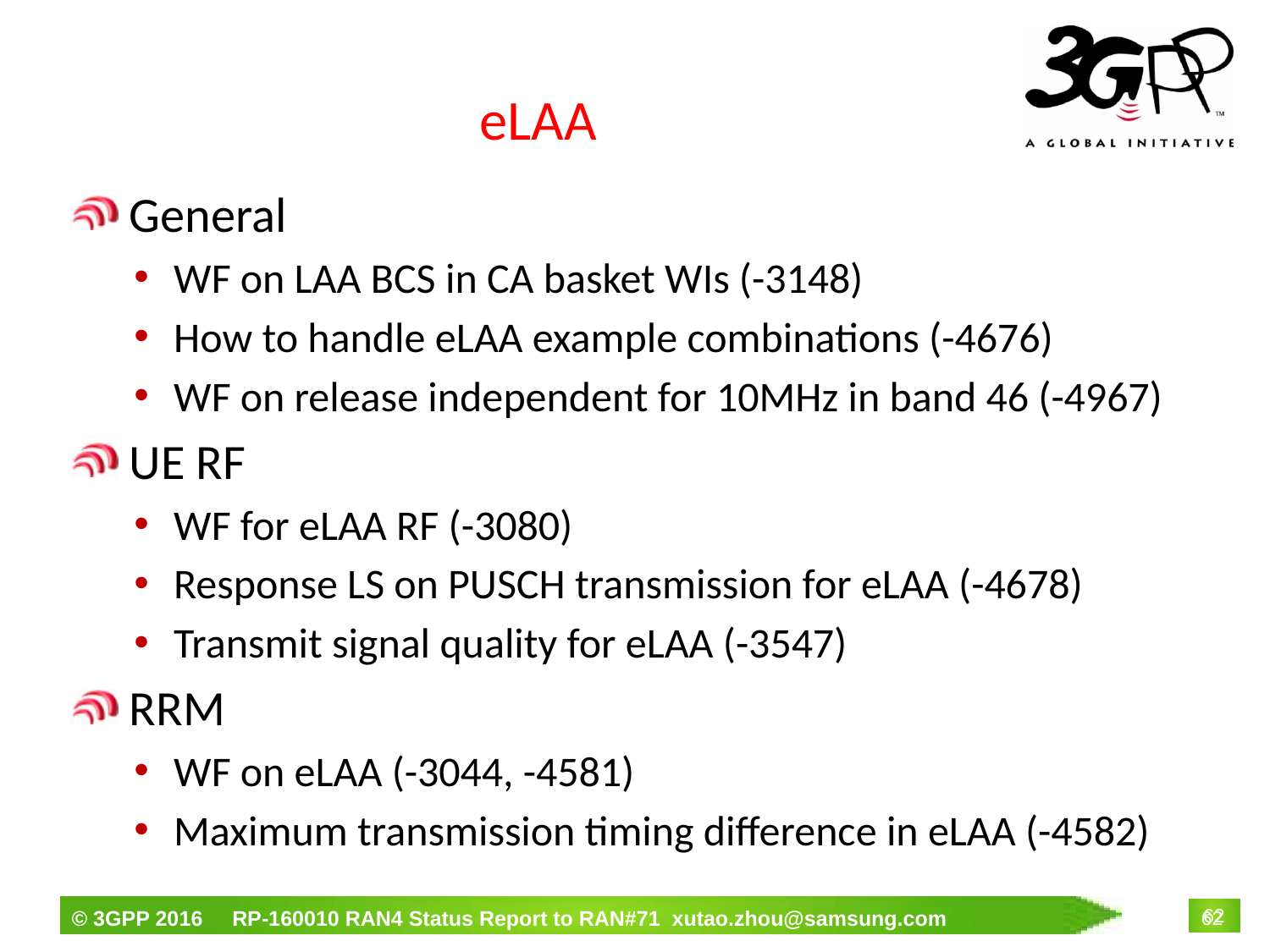

# eLAA
 General
WF on LAA BCS in CA basket WIs (-3148)
How to handle eLAA example combinations (-4676)
WF on release independent for 10MHz in band 46 (-4967)
 UE RF
WF for eLAA RF (-3080)
Response LS on PUSCH transmission for eLAA (-4678)
Transmit signal quality for eLAA (-3547)
 RRM
WF on eLAA (-3044, -4581)
Maximum transmission timing difference in eLAA (-4582)
62